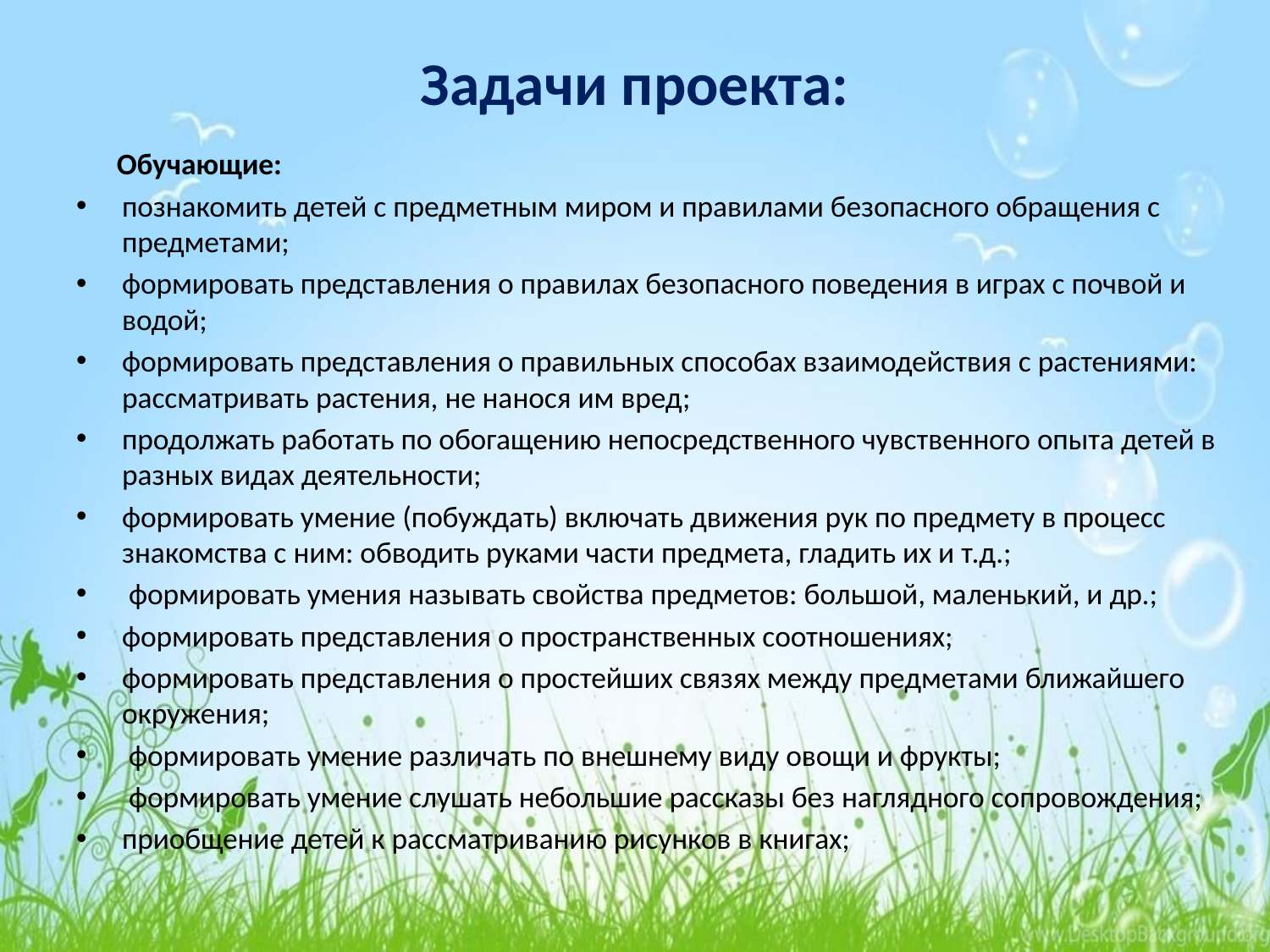

# Задачи проекта:
      Обучающие:
познакомить детей с предметным миром и правилами безопасного обращения с предметами;
формировать представления о правилах безопасного поведения в играх с почвой и водой;
формировать представления о правильных способах взаимодействия с растениями: рассматривать растения, не нано­ся им вред;
продолжать работать по обогащению непосредственного чувственного опыта детей в разных видах деятельности;
формировать умение (побуждать) включать движения рук по предмету в процесс знакомства с ним: обводить руками части предмета, гладить их и т.д.;
 формировать умения называть свойства предметов: большой, маленький, и др.;
формировать представления о пространственных соотношениях;
формировать представления о простейших связях между предметами ближайшего окружения;
 формировать умение различать по внешнему виду овощи и фрукты;
 формировать умение слушать небольшие рассказы без наглядного со­провождения;
приобщение детей к рассматриванию рисунков в книгах;